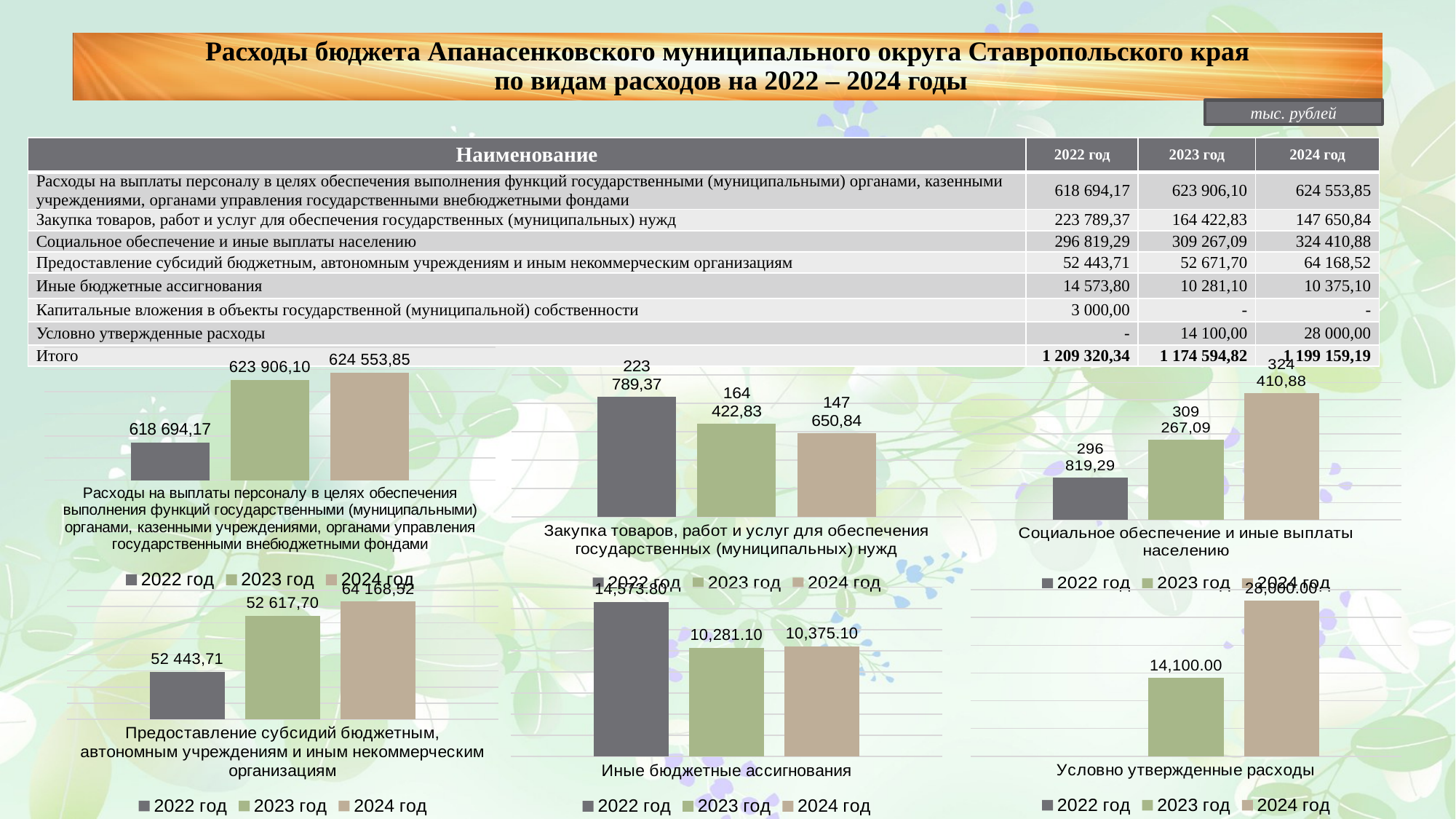

# Расходы бюджета Апанасенковского муниципального округа Ставропольского края по видам расходов на 2022 – 2024 годы
тыс. рублей
| Наименование | 2022 год | 2023 год | 2024 год |
| --- | --- | --- | --- |
| Расходы на выплаты персоналу в целях обеспечения выполнения функций государственными (муниципальными) органами, казенными учреждениями, органами управления государственными внебюджетными фондами | 618 694,17 | 623 906,10 | 624 553,85 |
| Закупка товаров, работ и услуг для обеспечения государственных (муниципальных) нужд | 223 789,37 | 164 422,83 | 147 650,84 |
| Социальное обеспечение и иные выплаты населению | 296 819,29 | 309 267,09 | 324 410,88 |
| Предоставление субсидий бюджетным, автономным учреждениям и иным некоммерческим организациям | 52 443,71 | 52 671,70 | 64 168,52 |
| Иные бюджетные ассигнования | 14 573,80 | 10 281,10 | 10 375,10 |
| Капитальные вложения в объекты государственной (муниципальной) собственности | 3 000,00 | - | - |
| Условно утвержденные расходы | - | 14 100,00 | 28 000,00 |
| Итого | 1 209 320,34 | 1 174 594,82 | 1 199 159,19 |

### Chart

| Category | 2022 год | 2023 год | 2024 год |
|---|---|---|---|
| Расходы на выплаты персоналу в целях обеспечения выполнения функций государственными (муниципальными) органами, казенными учреждениями, органами управления государственными внебюджетными фондами | 619377.07 | 625031.11 | 625678.86 |

### Chart

| Category | 2022 год | 2023 год | 2024 год |
|---|---|---|---|
| Социальное обеспечение и иные выплаты населению | 307329.43 | 318280.03 | 331982.98 |

### Chart

| Category | 2022 год | 2023 год | 2024 год |
|---|---|---|---|
| Закупка товаров, работ и услуг для обеспечения государственных (муниципальных) нужд | 211550.28 | 163911.98 | 147155.51 |

### Chart

| Category | 2022 год | 2023 год | 2024 год |
|---|---|---|---|
| Условно утвержденные расходы | None | 14100.0 | 28000.0 |

### Chart

| Category | 2022 год | 2023 год | 2024 год |
|---|---|---|---|
| Предоставление субсидий бюджетным, автономным учреждениям и иным некоммерческим организациям | 52497.47 | 52671.46 | 52715.33 |

### Chart

| Category | 2022 год | 2023 год | 2024 год |
|---|---|---|---|
| Иные бюджетные ассигнования | 14573.8 | 10281.1 | 10375.1 |